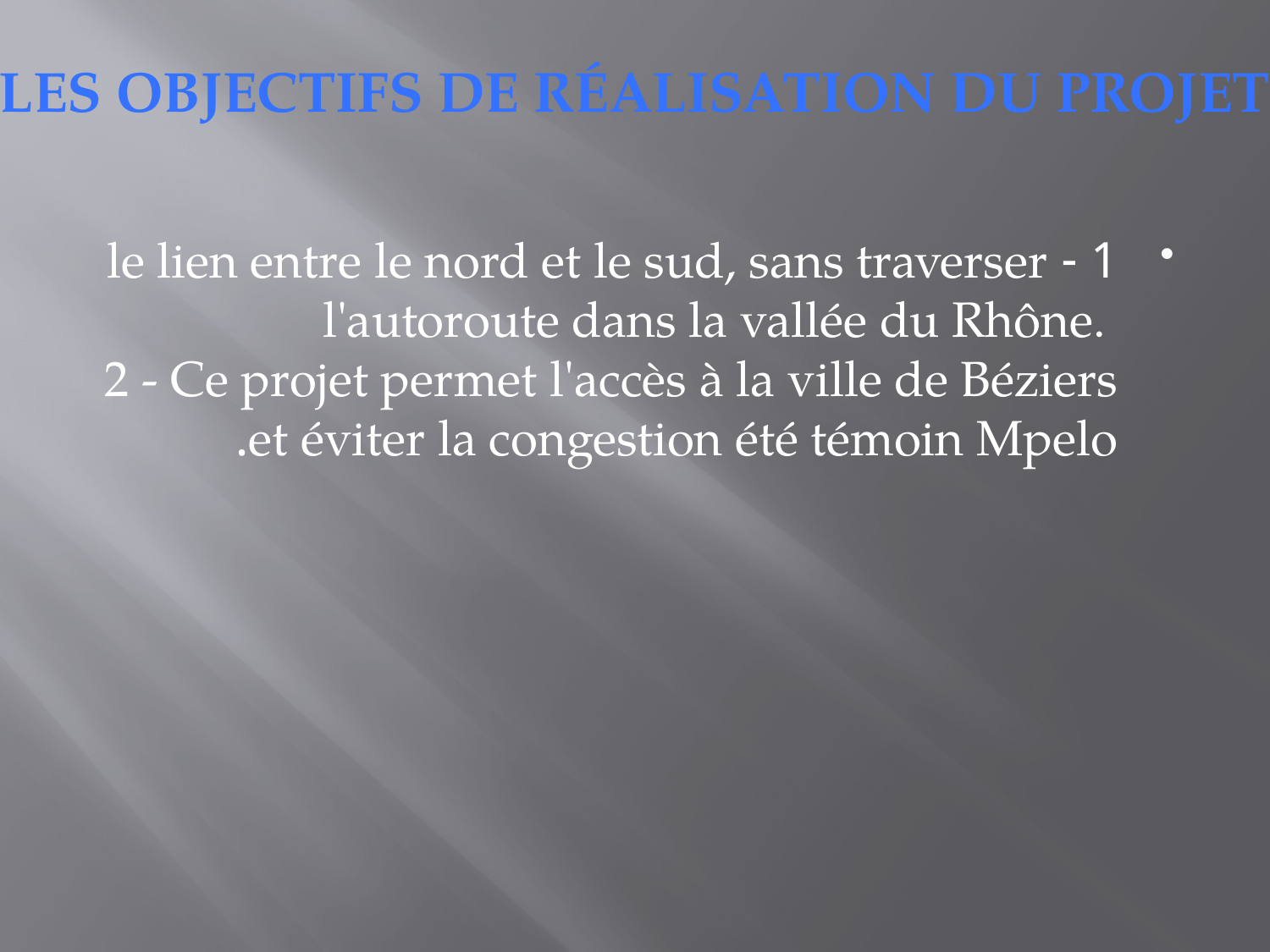

Les objectifs de réalisation du projet
1 - le lien entre le nord et le sud, sans traverser l'autoroute dans la vallée du Rhône.
2 - Ce projet permet l'accès à la ville de Béziers et éviter la congestion été témoin Mpelo.